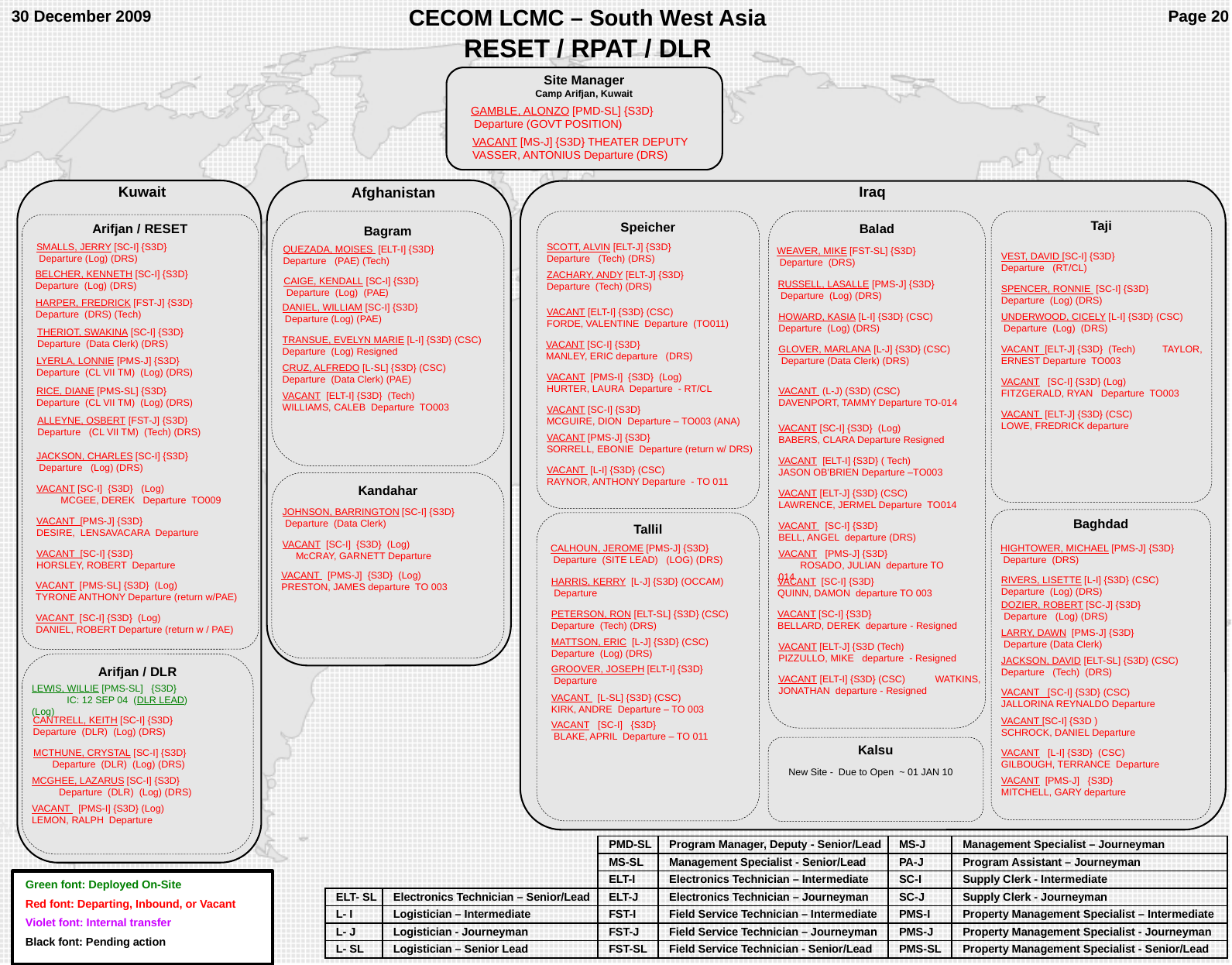

GAMBLE, ALONZO [PMD-SL] {S3D}
 Departure (GOVT POSITION)
VACANT [MS-J] {S3D} THEATER DEPUTY      VASSER, ANTONIUS Departure (DRS)
SMALLS, JERRY [SC-I] {S3D}
 Departure (Log) (DRS)
SCOTT, ALVIN [ELT-J] {S3D} Departure   (Tech) (DRS)
QUEZADA, MOISES  [ELT-I] {S3D} Departure   (PAE) (Tech)
WEAVER, MIKE [FST-SL] {S3D}
 Departure  (DRS)
VEST, DAVID [SC-I] {S3D}     Departure   (RT/CL)
BELCHER, KENNETH [SC-I] {S3D} Departure  (Log) (DRS)
ZACHARY, ANDY [ELT-J] {S3D} Departure  (Tech) (DRS)
CAIGE, KENDALL [SC-I] {S3D}
 Departure  (Log)  (PAE)
RUSSELL, LASALLE [PMS-J] {S3D}
 Departure  (Log) (DRS)
SPENCER, RONNIE  [SC-I] {S3D} Departure  (Log) (DRS)

HARPER, FREDRICK [FST-J] {S3D}
Departure  (DRS) (Tech)
DANIEL, WILLIAM [SC-I] {S3D}
 Departure (Log) (PAE)
VACANT [ELT-I] {S3D} (CSC)
FORDE, VALENTINE  Departure  (TO011)
HOWARD, KASIA [L-I] {S3D} (CSC) Departure  (Log) (DRS)
UNDERWOOD, CICELY [L-I] {S3D} (CSC)
 Departure  (Log)  (DRS)

THERIOT, SWAKINA [SC-I] {S3D}            Departure  (Data Clerk) (DRS)
TRANSUE, EVELYN MARIE [L-I] {S3D} (CSC) Departure  (Log) Resigned
VACANT [SC-I] {S3D}
MANLEY, ERIC departure   (DRS)
GLOVER, MARLANA [L-J] {S3D} (CSC)
 Departure (Data Clerk) (DRS)
VACANT  [ELT-J] {S3D}  (Tech)          TAYLOR, ERNEST Departure  TO003

LYERLA, LONNIE [PMS-J] {S3D} Departure  (CL VII TM)  (Log) (DRS)
CRUZ, ALFREDO [L-SL] {S3D} (CSC) Departure  (Data Clerk) (PAE)
VACANT  [PMS-I]  {S3D}  (Log)                    HURTER, LAURA  Departure  - RT/CL

VACANT   [SC-I] {S3D} (Log)          FITZGERALD, RYAN   Departure  TO003
RICE, DIANE [PMS-SL] {S3D} Departure  (CL VII TM)  (Log) (DRS)
VACANT  (L-J) (S3D) (CSC)        DAVENPORT, TAMMY Departure TO-014
VACANT  [ELT-I] {S3D}  (Tech)                       WILLIAMS, CALEB  Departure  TO003
VACANT [SC-I] {S3D}                               MCGUIRE, DION  Departure – TO003 (ANA)
VACANT  [ELT-J] {S3D} (CSC)          LOWE, FREDRICK departure
ALLEYNE, OSBERT [FST-J] {S3D} Departure   (CL VII TM)  (Tech) (DRS)
VACANT [SC-I] {S3D}  (Log)
BABERS, CLARA Departure Resigned
VACANT [PMS-J] {S3D}
SORRELL, EBONIE  Departure (return w/ DRS)
JACKSON, CHARLES [SC-I] {S3D}
 Departure   (Log) (DRS)
VACANT  [ELT-I] {S3D} ( Tech)                JASON OB’BRIEN Departure –TO003
VACANT  [L-I] {S3D} (CSC)            RAYNOR, ANTHONY Departure  - TO 011
VACANT [SC-I]  {S3D}   (Log)                                          MCGEE, DEREK   Departure  TO009
VACANT [ELT-J] {S3D} (CSC)    LAWRENCE, JERMEL Departure  TO014
JOHNSON, BARRINGTON [SC-I] {S3D}
 Departure  (Data Clerk)
VACANT  [PMS-J] {S3D}                          DESIRE,  LENSAVACARA  Departure
VACANT   [SC-I] {S3D}
BELL, ANGEL  departure (DRS)
VACANT  [SC-I]  {S3D}  (Log)                          McCRAY, GARNETT Departure
CALHOUN, JEROME [PMS-J] {S3D}
 Departure  (SITE LEAD)   (LOG) (DRS)
HIGHTOWER, MICHAEL [PMS-J] {S3D}
 Departure  (DRS)
VACANT  [SC-I] {S3D}                       HORSLEY, ROBERT  Departure
VACANT   [PMS-J] {S3D}                                ROSADO, JULIAN  departure TO 014
VACANT   [PMS-J]  {S3D}  (Log)
PRESTON, JAMES departure  TO 003
RIVERS, LISETTE [L-I] {S3D} (CSC)     Departure  (Log) (DRS)
HARRIS, KERRY  [L-J] {S3D} (OCCAM)
 Departure
VACANT  [SC-I] {S3D}                   QUINN, DAMON  departure TO 003
VACANT  [PMS-SL] {S3D}  (Log)
TYRONE ANTHONY Departure (return w/PAE)
DOZIER, ROBERT [SC-J] {S3D}
 Departure   (Log) (DRS)
PETERSON, RON [ELT-SL] {S3D} (CSC) Departure  (Tech) (DRS)
VACANT [SC-I] {S3D}                    BELLARD, DEREK  departure - Resigned
VACANT  [SC-I] {S3D}  (Log)
DANIEL, ROBERT Departure (return w / PAE)
LARRY, DAWN  [PMS-J] {S3D}
 Departure (Data Clerk)
MATTSON, ERIC  [L-J] {S3D} (CSC) Departure  (Log) (DRS)
VACANT [ELT-J] {S3D (Tech)      PIZZULLO, MIKE   departure  - Resigned
JACKSON, DAVID [ELT-SL] {S3D} (CSC) Departure   (Tech)  (DRS)
GROOVER, JOSEPH [ELT-I] {S3D}
 Departure
VACANT [ELT-I] {S3D} (CSC)           WATKINS, JONATHAN  departure - Resigned
LEWIS, WILLIE [PMS-SL]   {S3D}                     IC: 12 SEP 04  (DLR LEAD)  (Log)
VACANT   [SC-I] {S3D} (CSC)                          JALLORINA REYNALDO Departure
VACANT   [L-SL] {S3D} (CSC)
KIRK, ANDRE  Departure – TO 003
CANTRELL, KEITH [SC-I] {S3D}
Departure  (DLR)  (Log) (DRS)
VACANT [SC-I] {S3D )                SCHROCK, DANIEL Departure
VACANT   [SC-I]   {S3D}                          BLAKE, APRIL  Departure – TO 011
MCTHUNE, CRYSTAL [SC-I] {S3D}          Departure  (DLR)  (Log) (DRS)
VACANT   [L-I] {S3D}  (CSC)
GILBOUGH, TERRANCE  Departure

New Site -  Due to Open  ~ 01 JAN 10
MCGHEE, LAZARUS [SC-I] {S3D}                                   Departure  (DLR)  (Log) (DRS)
VACANT  [PMS-J]   {S3D}         MITCHELL, GARY departure
VACANT   [PMS-I] {S3D} (Log)
LEMON, RALPH  Departure